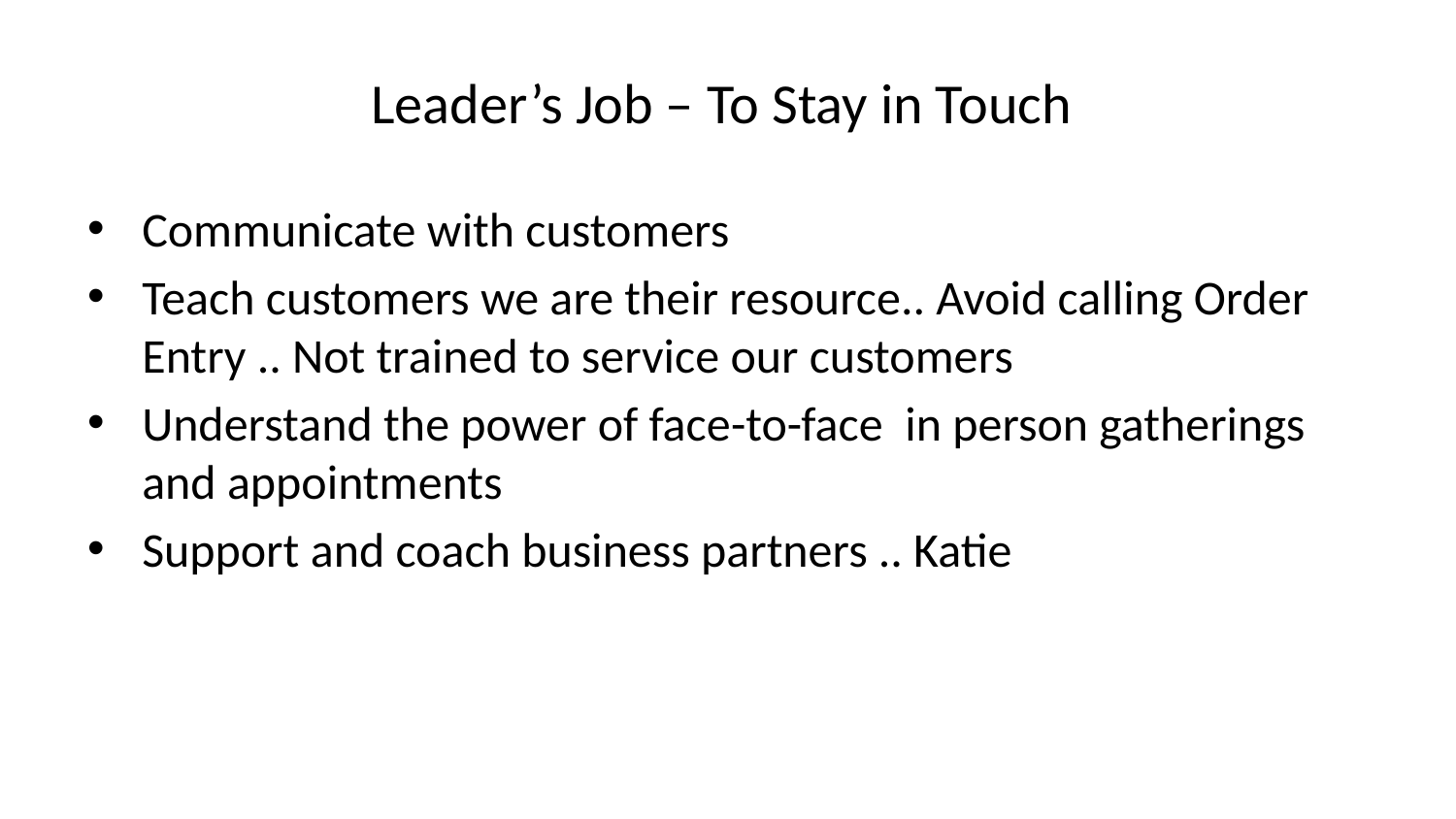

# Leader’s Job – To Stay in Touch
Communicate with customers
Teach customers we are their resource.. Avoid calling Order Entry .. Not trained to service our customers
Understand the power of face-to-face  in person gatherings and appointments
Support and coach business partners .. Katie